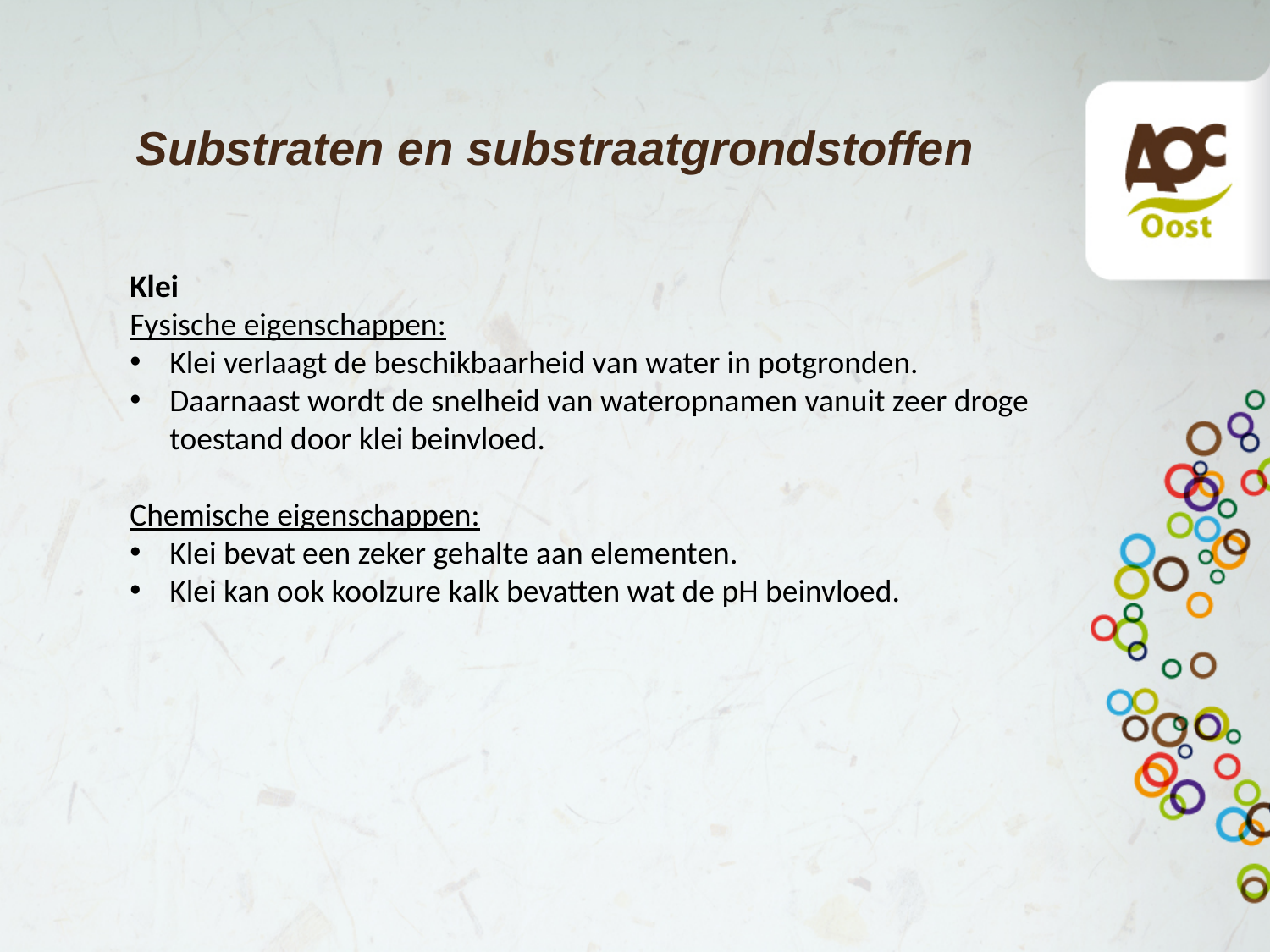

# Substraten en substraatgrondstoffen

Klei
Fysische eigenschappen:
Klei verlaagt de beschikbaarheid van water in potgronden.
Daarnaast wordt de snelheid van wateropnamen vanuit zeer droge toestand door klei beinvloed.

Chemische eigenschappen:
Klei bevat een zeker gehalte aan elementen.
Klei kan ook koolzure kalk bevatten wat de pH beinvloed.